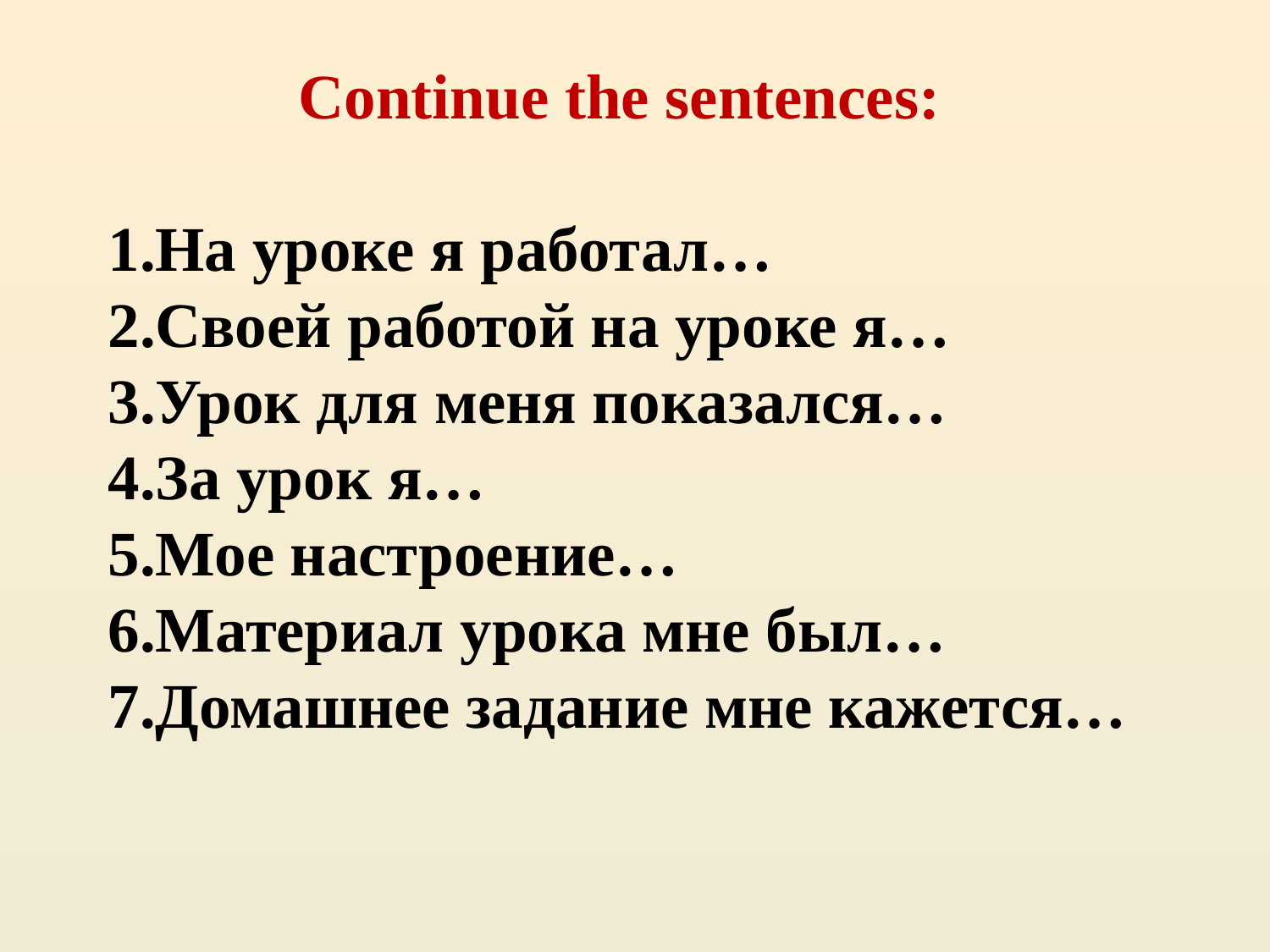

# Continue the sentences: 1.На уроке я работал… 2.Своей работой на уроке я… 3.Урок для меня показался… 4.За урок я… 5.Мое настроение… 6.Материал урока мне был… 7.Домашнее задание мне кажется…